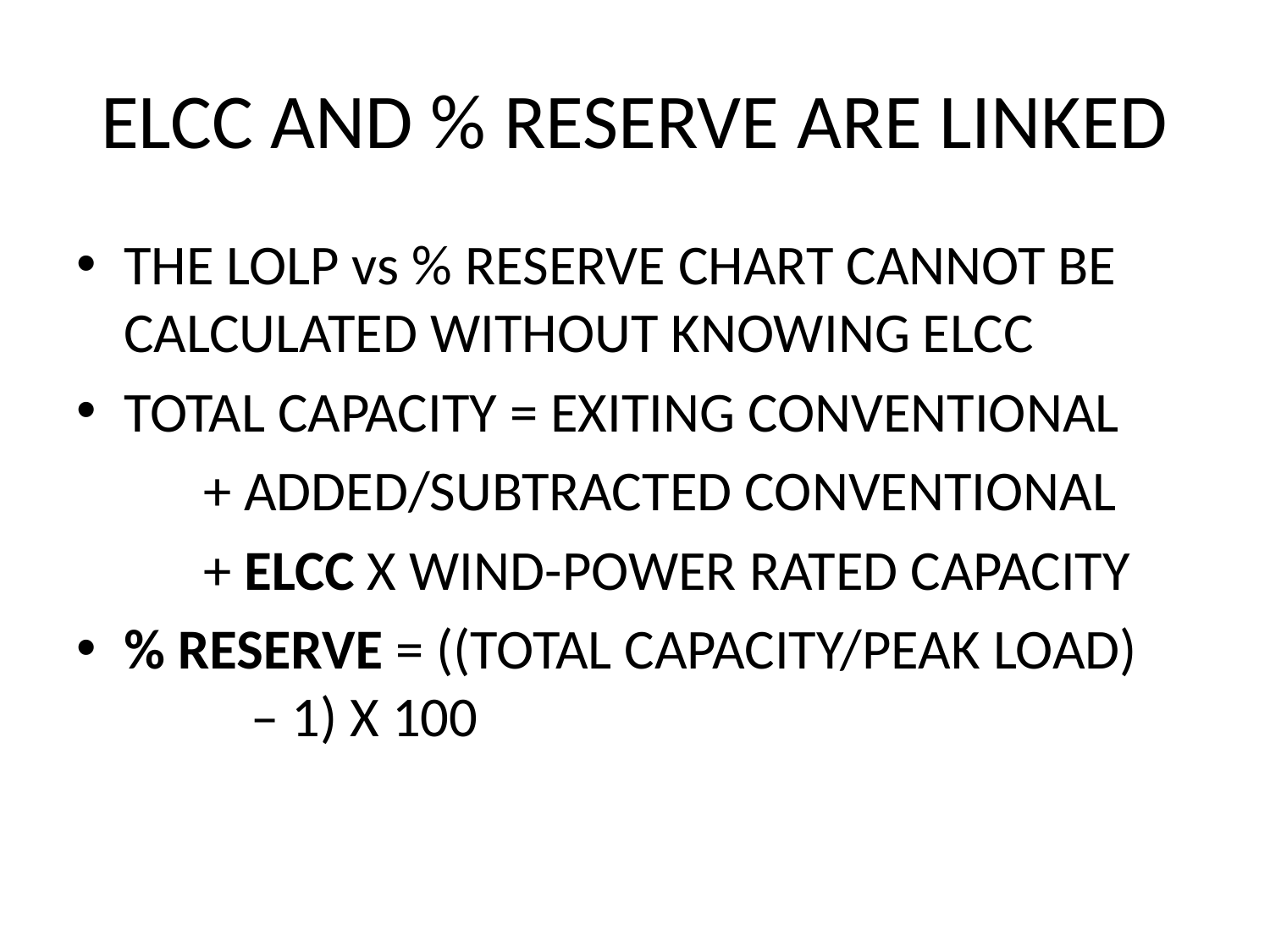

# ELCC AND % RESERVE ARE LINKED
THE LOLP vs % RESERVE CHART CANNOT BE CALCULATED WITHOUT KNOWING ELCC
TOTAL CAPACITY = EXITING CONVENTIONAL
	+ ADDED/SUBTRACTED CONVENTIONAL
	+ ELCC X WIND-POWER RATED CAPACITY
% RESERVE = ((TOTAL CAPACITY/PEAK LOAD)     	– 1) X 100